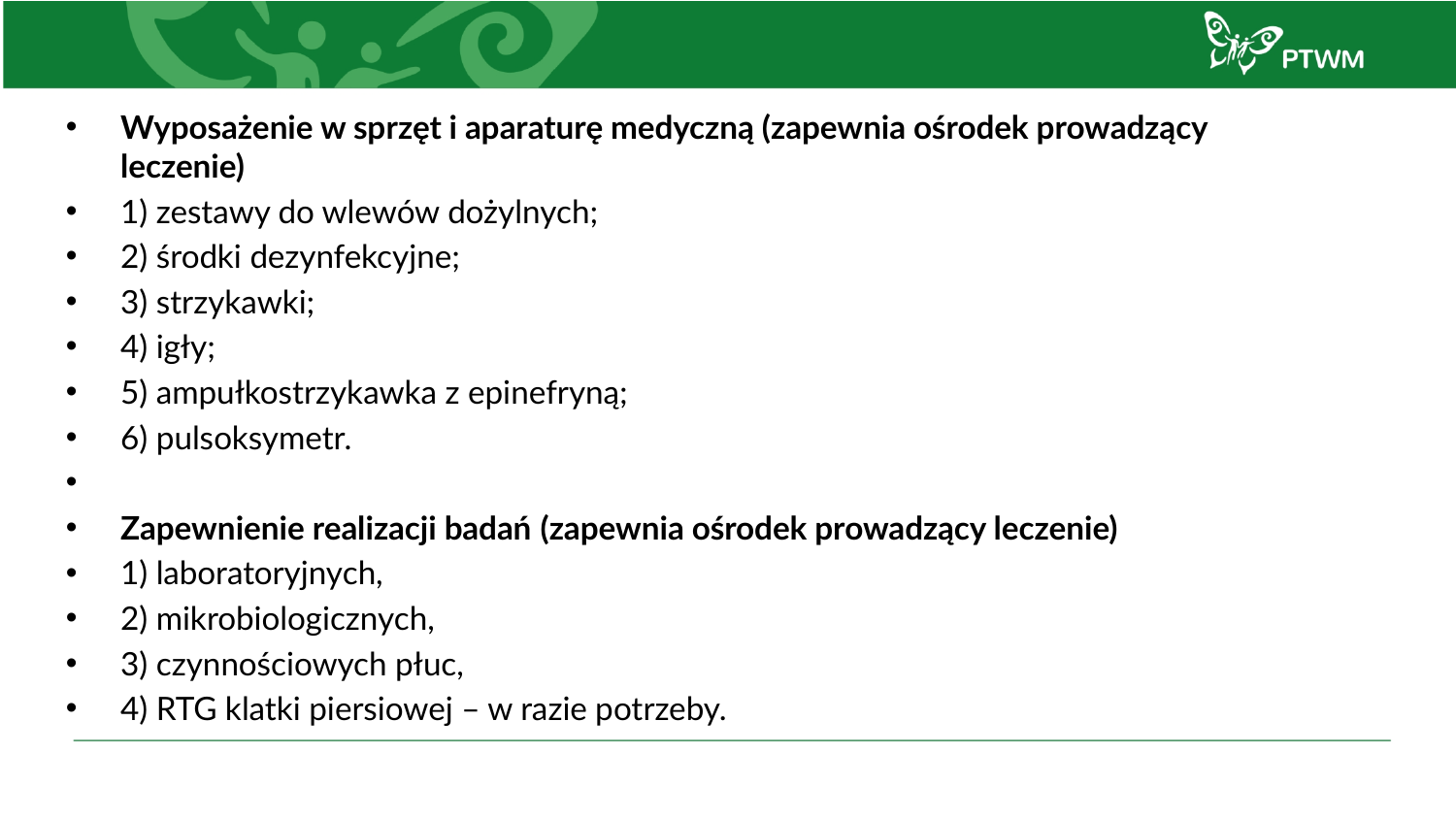

Wyposażenie w sprzęt i aparaturę medyczną (zapewnia ośrodek prowadzący leczenie)
1) zestawy do wlewów dożylnych;
2) środki dezynfekcyjne;
3) strzykawki;
4) igły;
5) ampułkostrzykawka z epinefryną;
6) pulsoksymetr.

Zapewnienie realizacji badań (zapewnia ośrodek prowadzący leczenie)
1) laboratoryjnych,
2) mikrobiologicznych,
3) czynnościowych płuc,
4) RTG klatki piersiowej – w razie potrzeby.